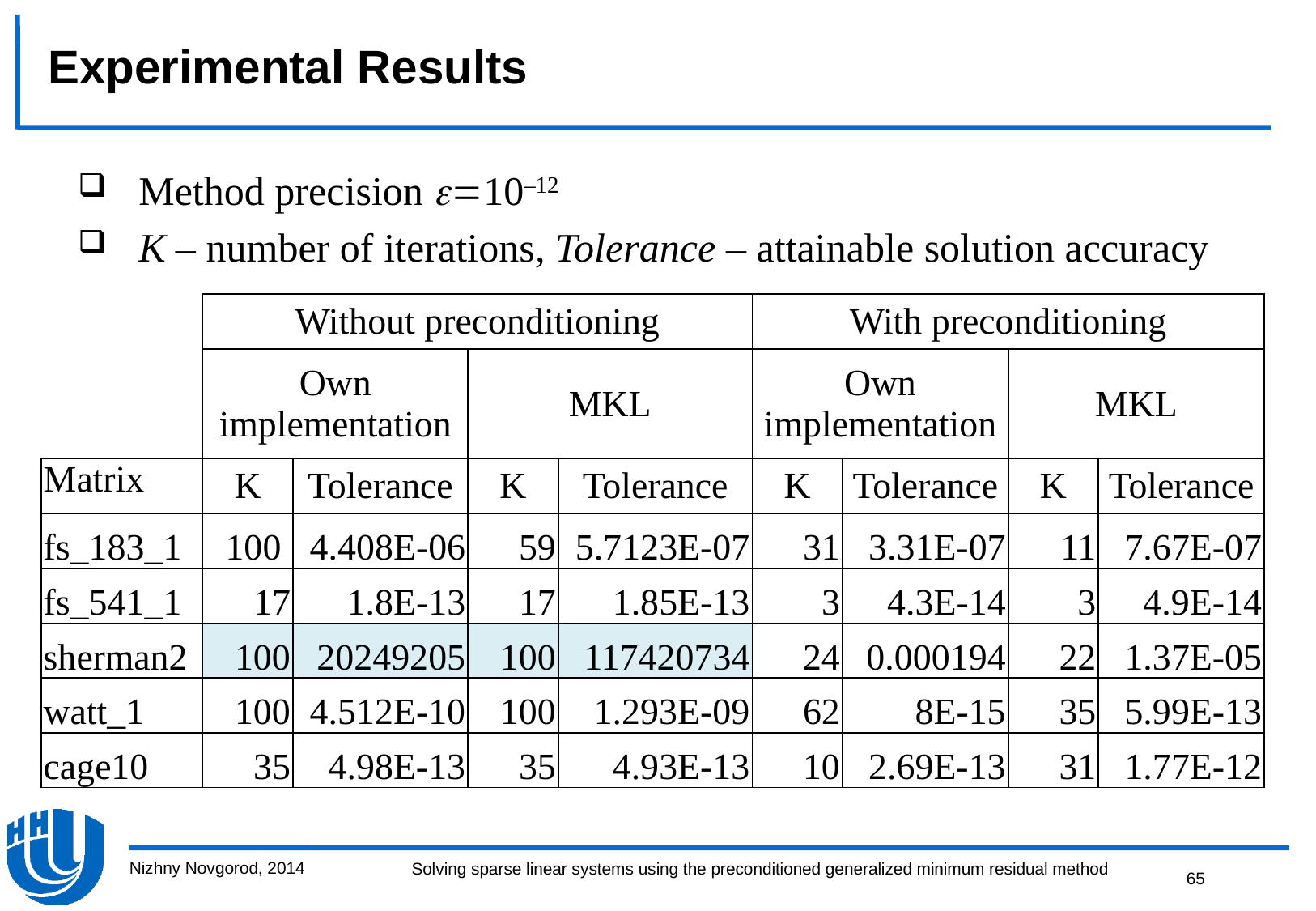

Experimental Results

Method precision ε=10–12
K – number of iterations, Tolerance – attainable solution accuracy

|  | Without preconditioning |  |  |  | With preconditioning |  |  |  |
| --- | --- | --- | --- | --- | --- | --- | --- | --- |
|  | Own implementation |  | MKL |  | Own implementation |  | MKL |  |
| Matrix | K | Tolerance | K | Tolerance | K | Tolerance | K | Tolerance |
| fs\_183\_1 | 100 | 4.408E-06 | 59 | 5.7123E-07 | 31 | 3.31E-07 | 11 | 7.67E-07 |
| fs\_541\_1 | 17 | 1.8E-13 | 17 | 1.85E-13 | 3 | 4.3E-14 | 3 | 4.9E-14 |
| sherman2 | 100 | 20249205 | 100 | 117420734 | 24 | 0.000194 | 22 | 1.37E-05 |
| watt\_1 | 100 | 4.512E-10 | 100 | 1.293E-09 | 62 | 8E-15 | 35 | 5.99E-13 |
| cage10 | 35 | 4.98E-13 | 35 | 4.93E-13 | 10 | 2.69E-13 | 31 | 1.77E-12 |
Nizhny Novgorod, 2014
65
Solving sparse linear systems using the preconditioned generalized minimum residual method